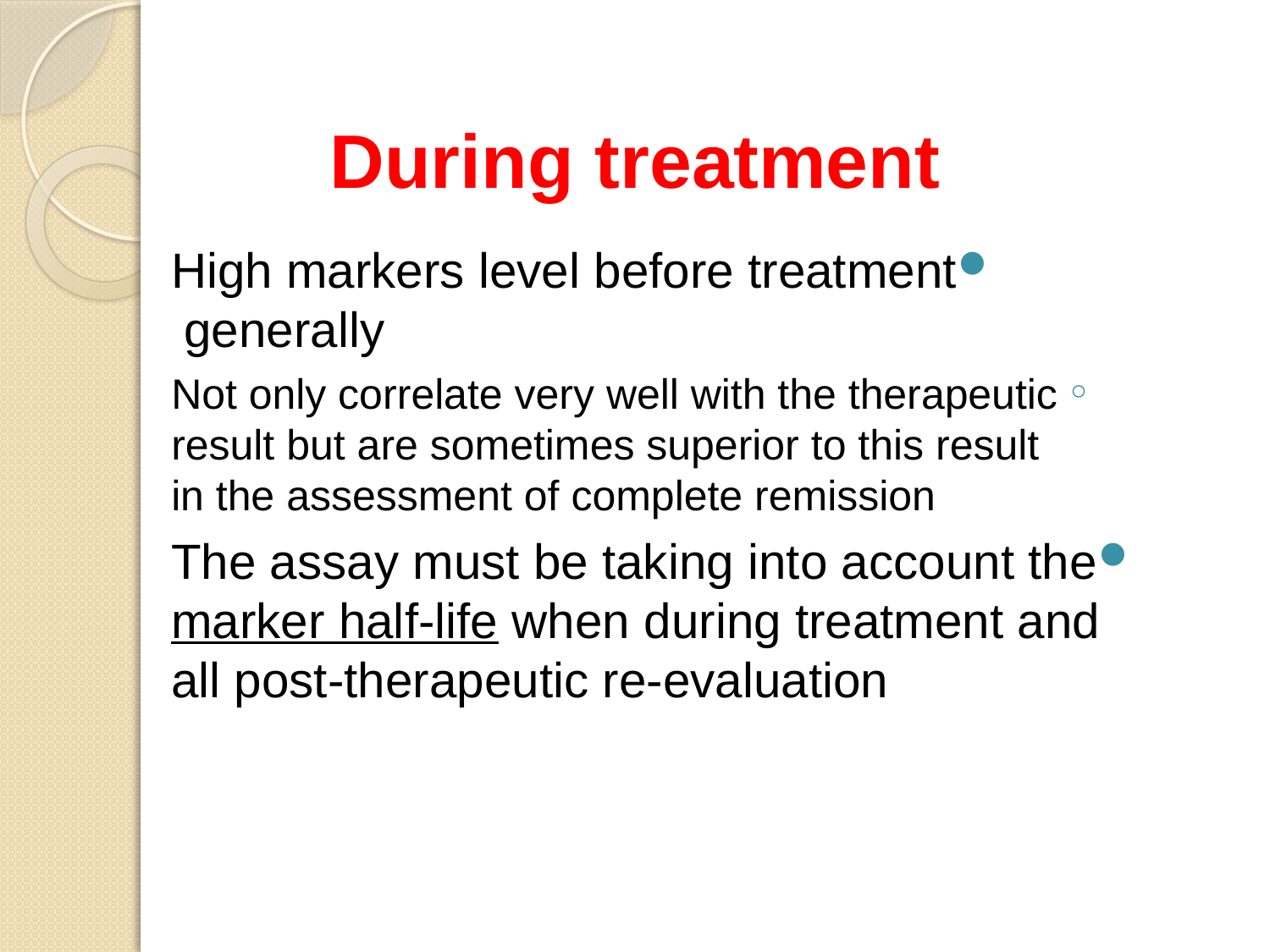

# During treatment
High markers level before treatment generally
Not only correlate very well with the therapeutic result but are sometimes superior to this result in the assessment of complete remission
The assay must be taking into account the marker half-life when during treatment and all post-therapeutic re-evaluation